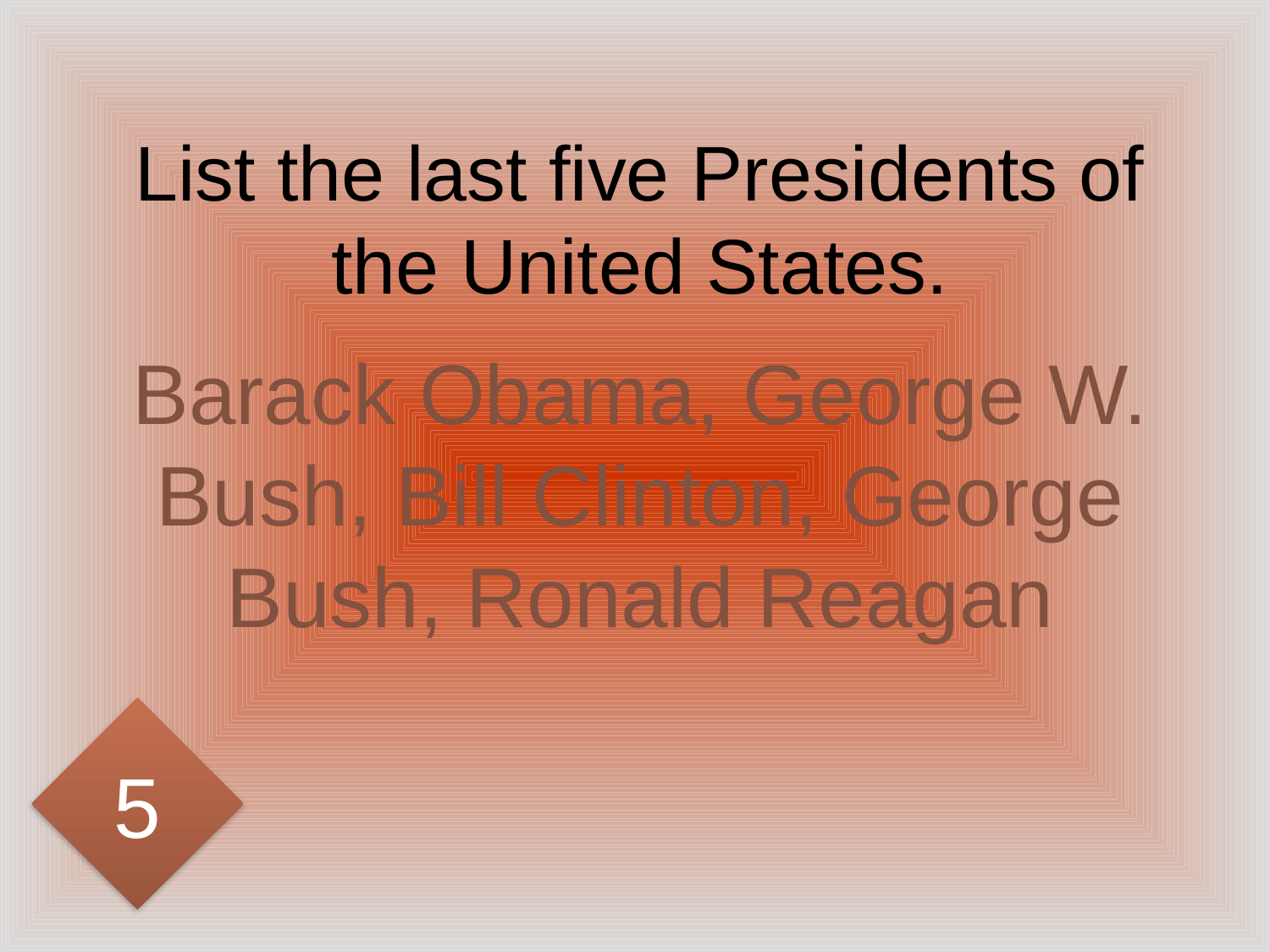

# List the last five Presidents of the United States.
Barack Obama, George W. Bush, Bill Clinton, George Bush, Ronald Reagan
5